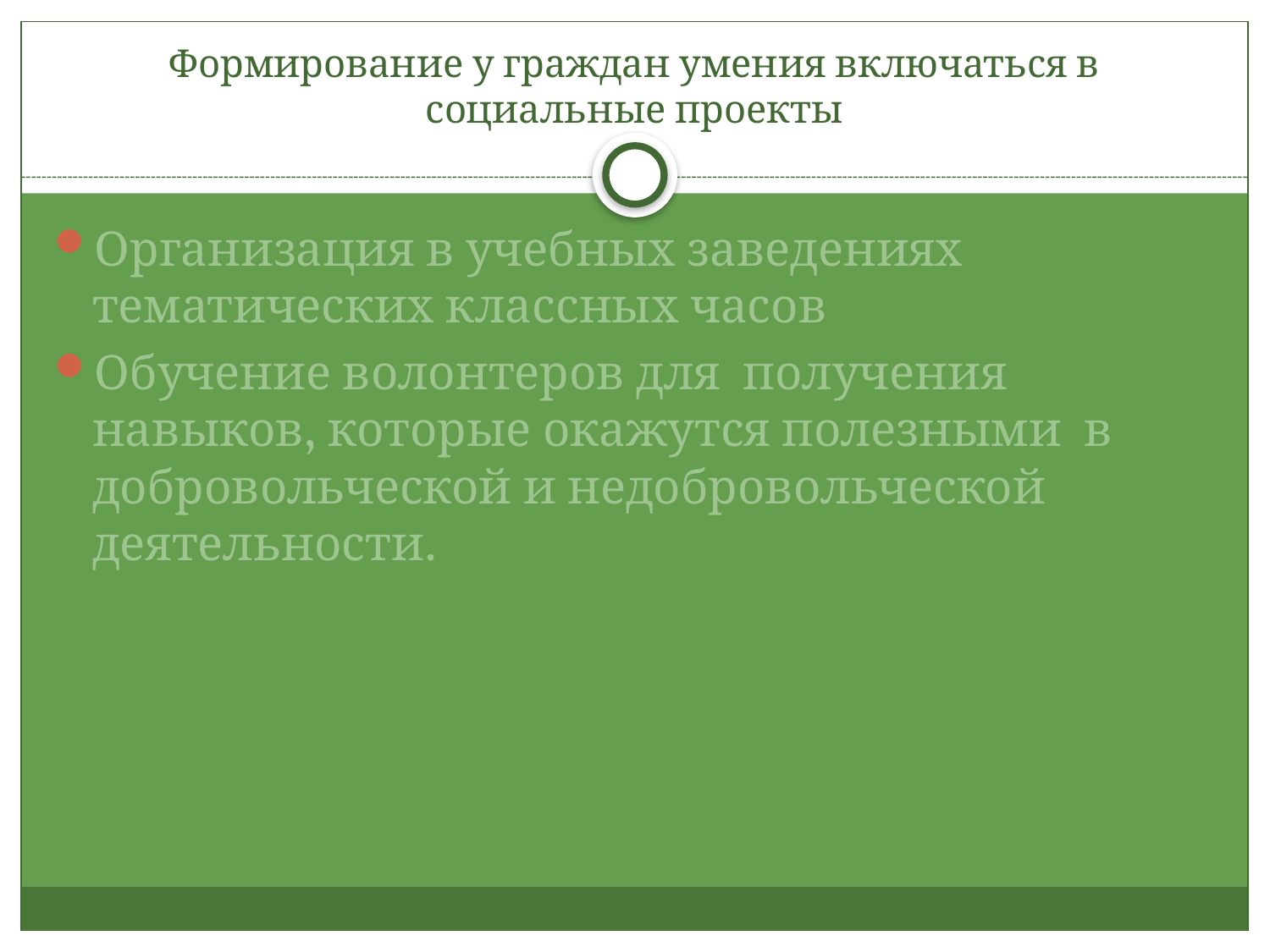

# Формирование у граждан умения включаться в социальные проекты
Организация в учебных заведениях тематических классных часов
Обучение волонтеров для  получения навыков, которые окажутся полезными  в добровольческой и недобровольческой деятельности.